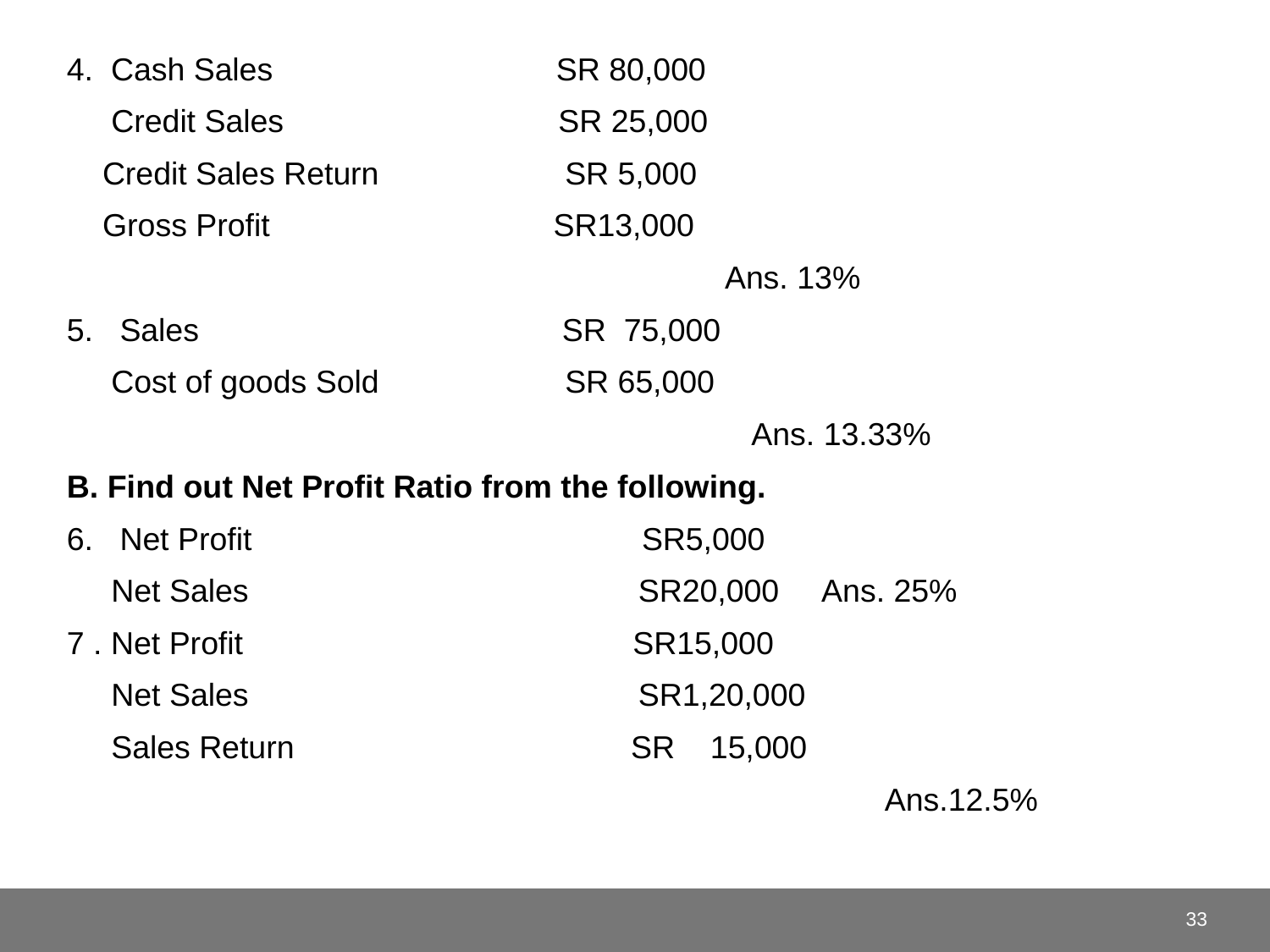

4.  Cash Sales                                SR 80,000
     Credit Sales                               SR 25,000
    Credit Sales Return                     SR 5,000
    Gross Profit                                SR13,000
                                                                          Ans. 13%
5.   Sales                                         SR  75,000
     Cost of goods Sold                     SR 65,000
                                                                             Ans. 13.33%
B. Find out Net Profit Ratio from the following.
6.   Net Profit                                            SR5,000
     Net Sales                                            SR20,000     Ans. 25%
7 . Net Profit                                            SR15,000
     Net Sales                                            SR1,20,000
     Sales Return                                      SR    15,000
                                                                                            Ans.12.5%

33